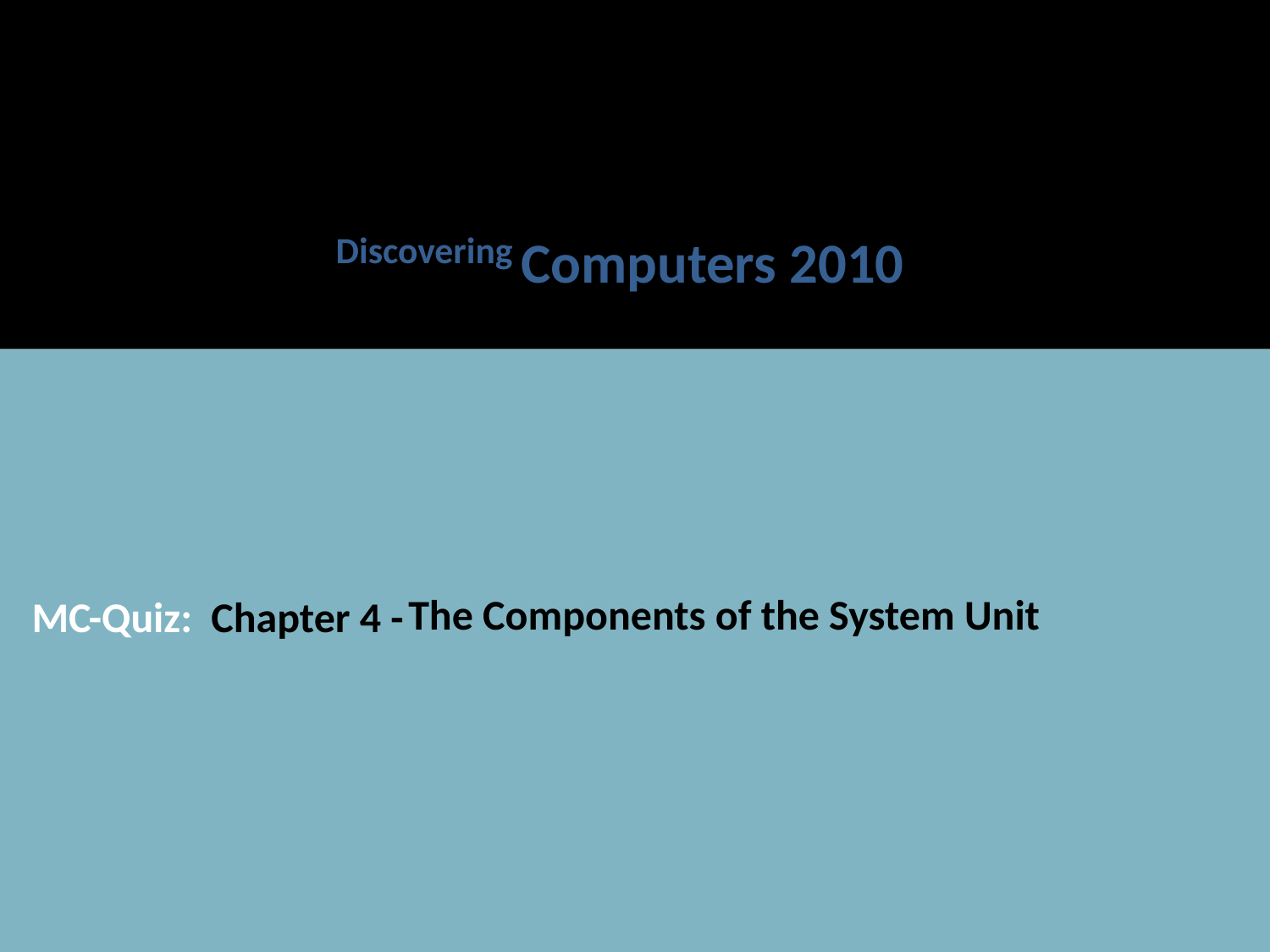

Discovering Computers 2010

  MC-Quiz:  Chapter 4 -

The Components of the System Unit